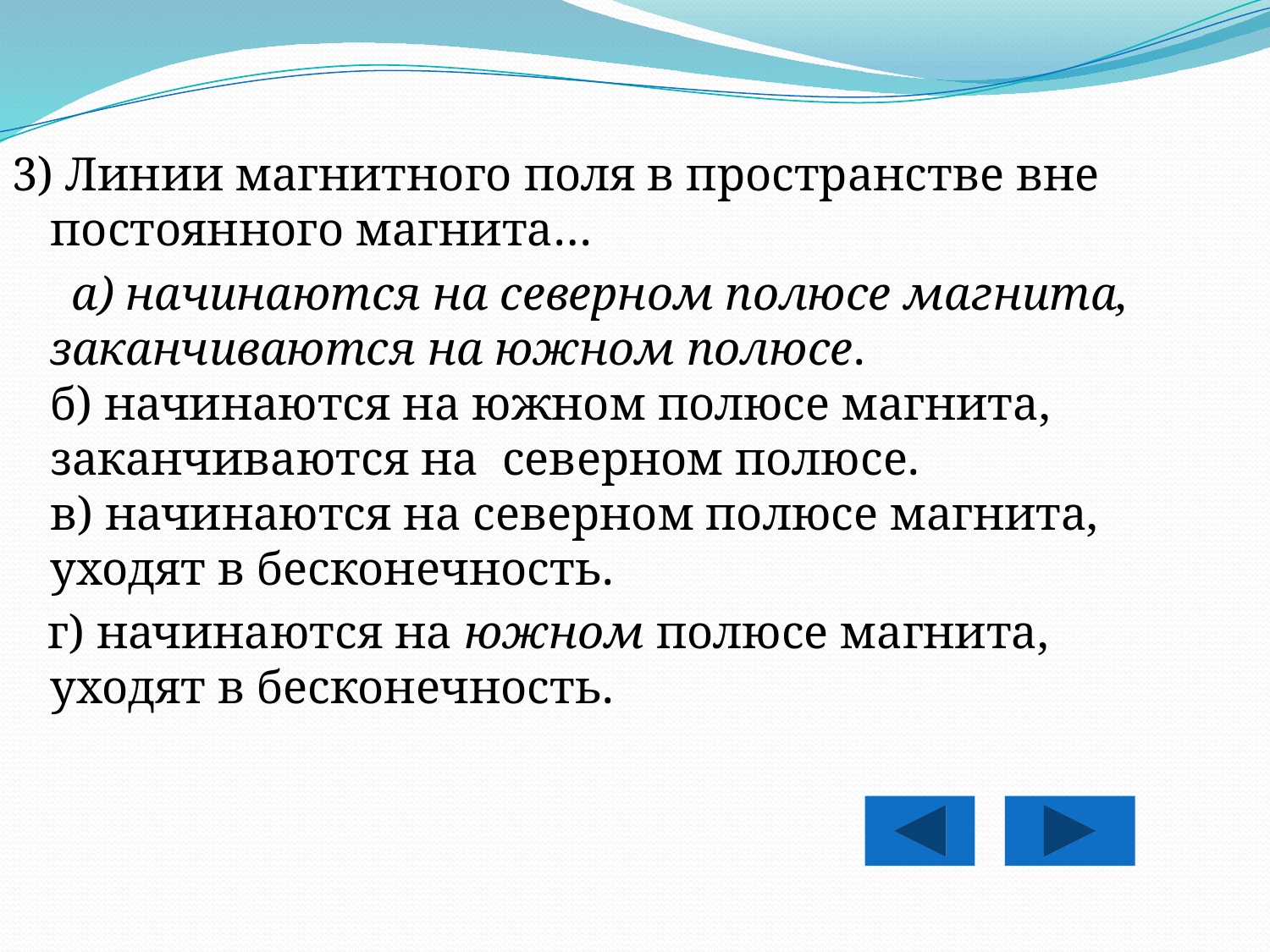

3) Линии магнитного поля в пространстве вне  постоянного магнита…
     а) начинаются на северном полюсе магнита, заканчиваются на южном полюсе.
б) начинаются на южном полюсе магнита, заканчиваются на  северном полюсе.
в) начинаются на северном полюсе магнита, уходят в бесконечность.
   г) начинаются на южном полюсе магнита, уходят в бесконечность.